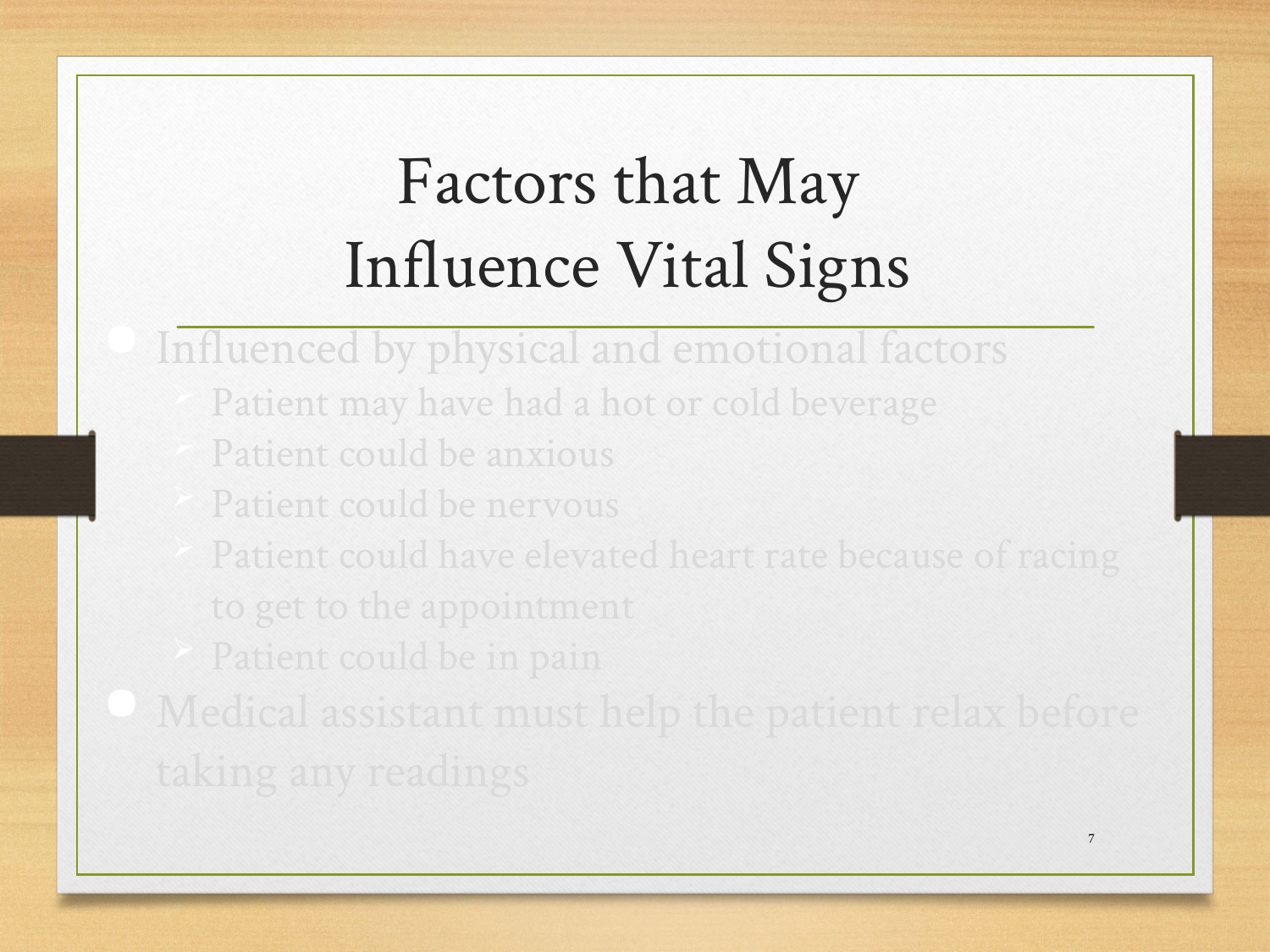

# Factors that May Influence Vital Signs
Influenced by physical and emotional factors
Patient may have had a hot or cold beverage
Patient could be anxious
Patient could be nervous
Patient could have elevated heart rate because of racing to get to the appointment
Patient could be in pain
Medical assistant must help the patient relax before taking any readings

 7